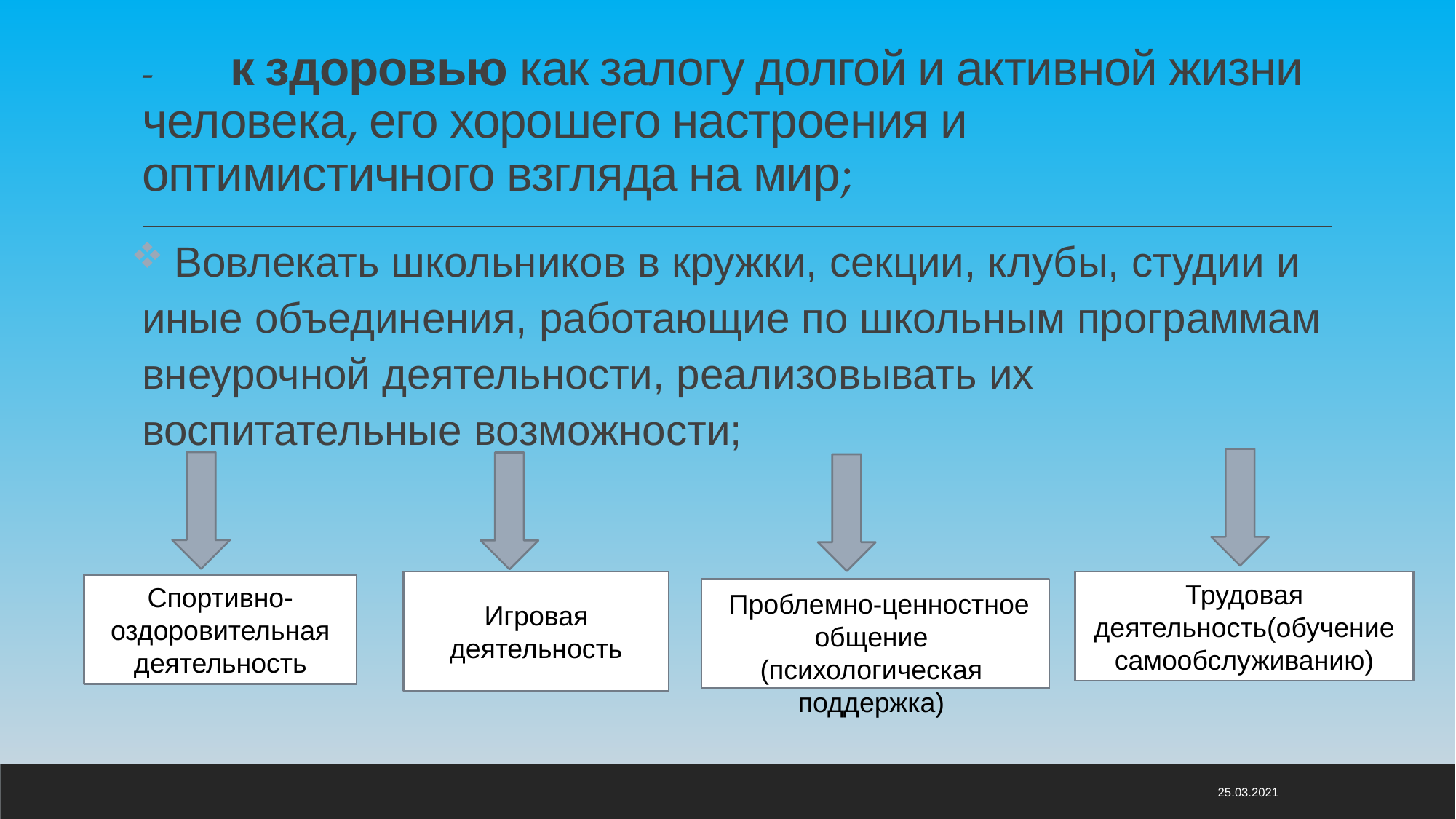

# -	к здоровью как залогу долгой и активной жизни человека, его хорошего настроения и оптимистичного взгляда на мир;
 Вовлекать школьников в кружки, секции, клубы, студии и иные объединения, работающие по школьным программам внеурочной деятельности, реализовывать их воспитательные возможности;

Игровая деятельность
Трудовая деятельность(обучение самообслуживанию)
Спортивно- оздоровительная деятельность

  Проблемно-ценностное общение (психологическая поддержка)
25.03.2021